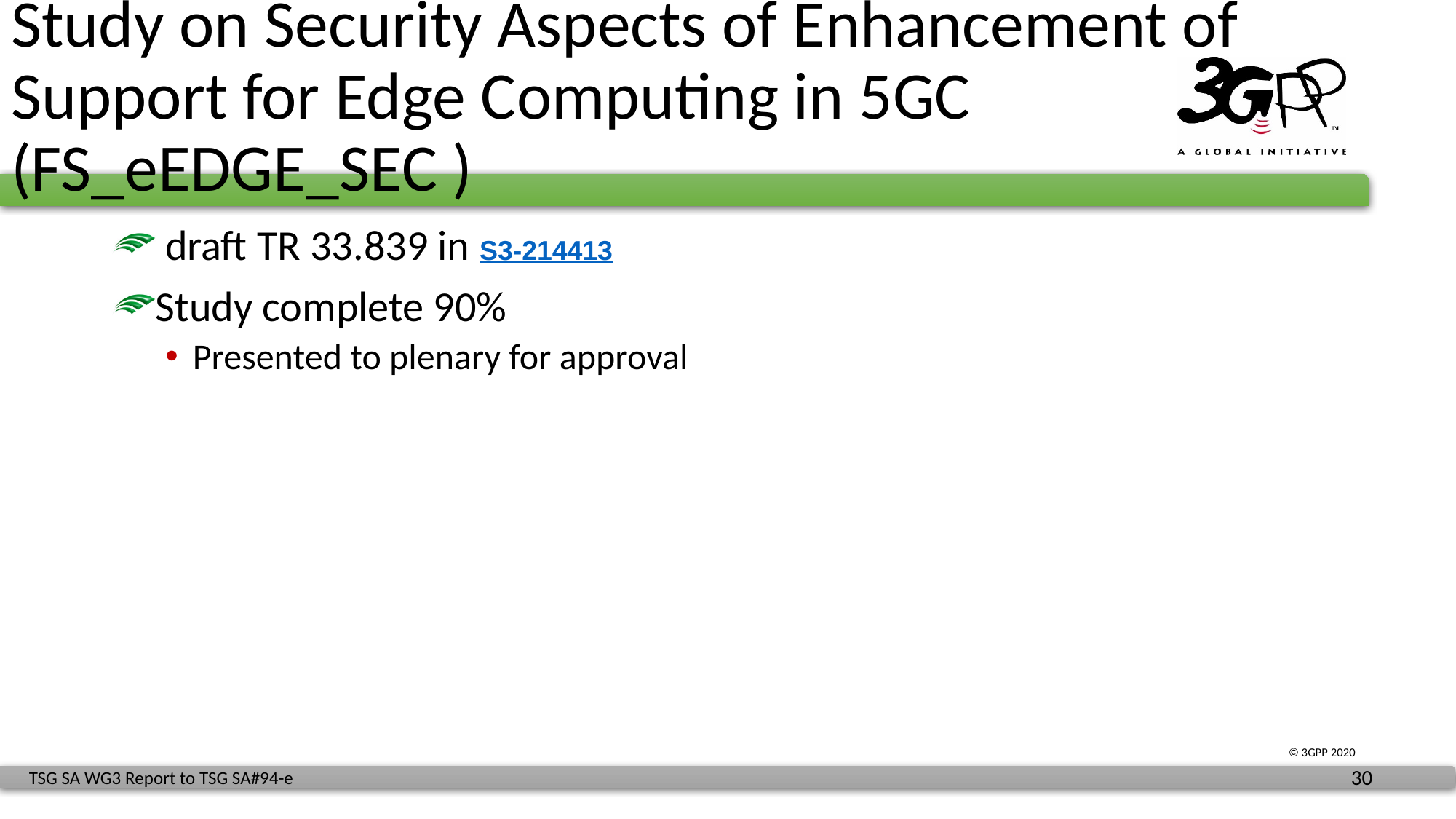

# Study on Security Aspects of Enhancement of Support for Edge Computing in 5GC (FS_eEDGE_SEC )
 draft TR 33.839 in S3-214413
Study complete 90%
Presented to plenary for approval